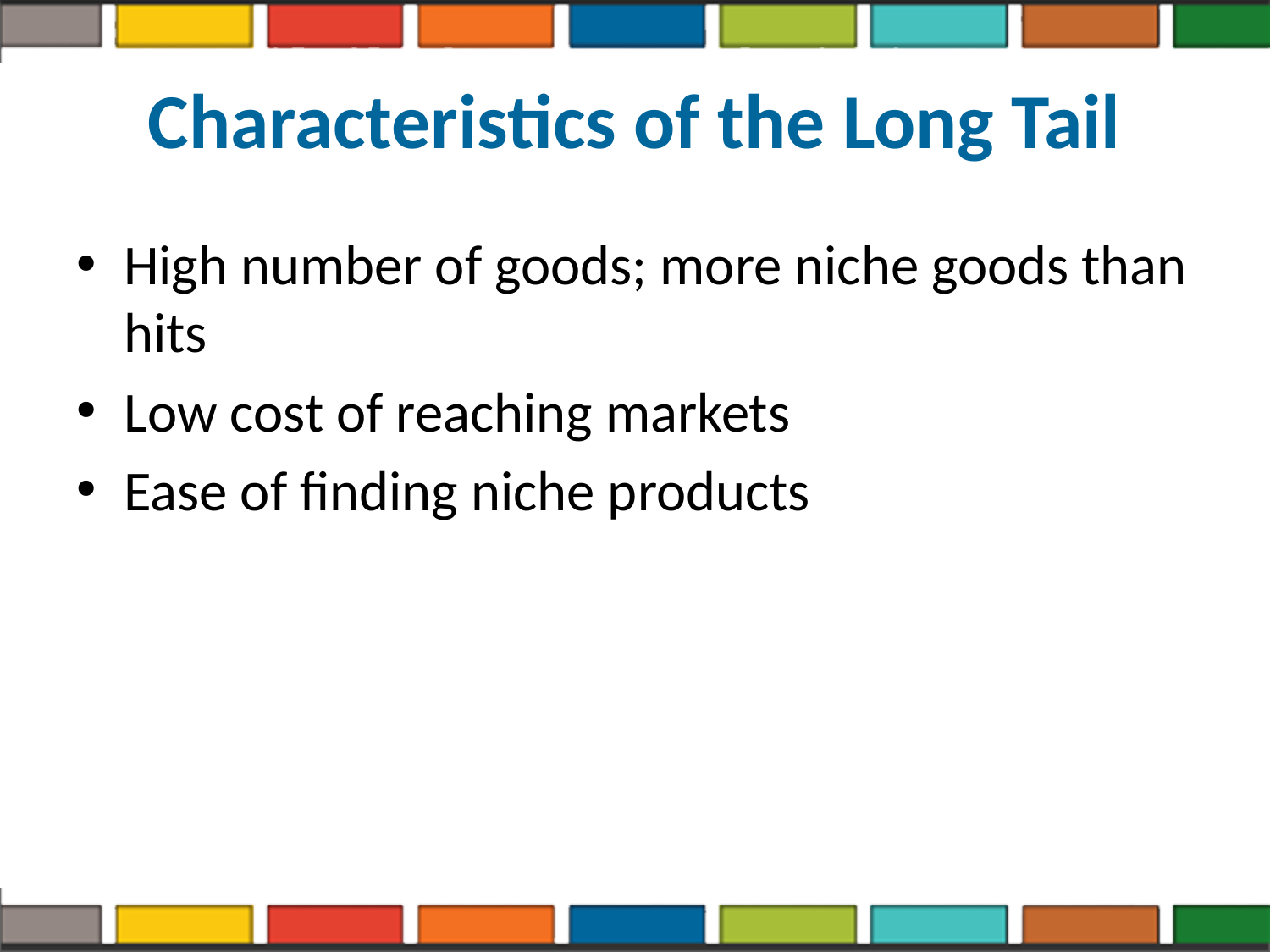

# Characteristics of the Long Tail
High number of goods; more niche goods than hits
Low cost of reaching markets
Ease of finding niche products